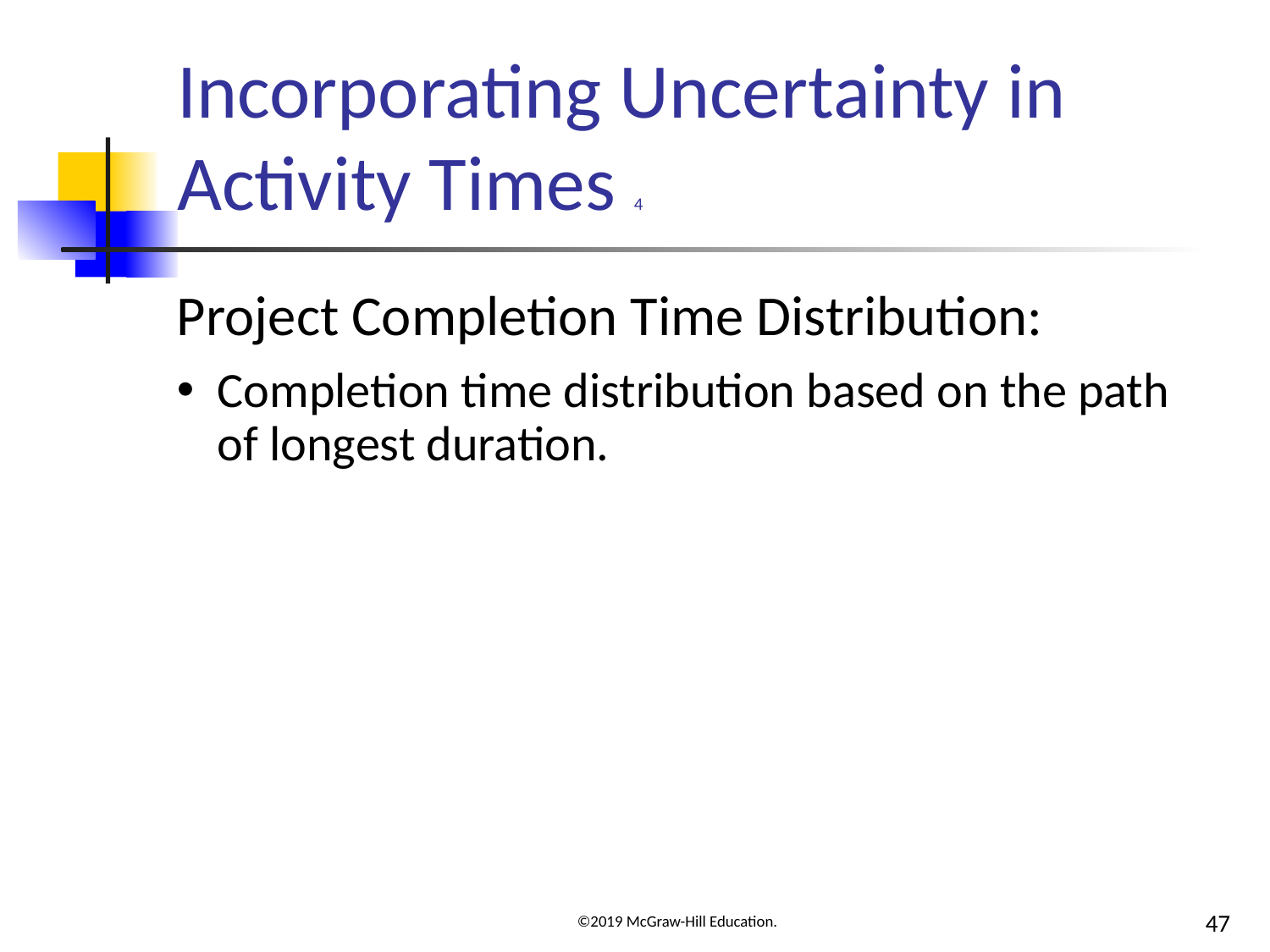

# Incorporating Uncertainty in Activity Times 4
Project Completion Time Distribution:
Completion time distribution based on the path of longest duration.